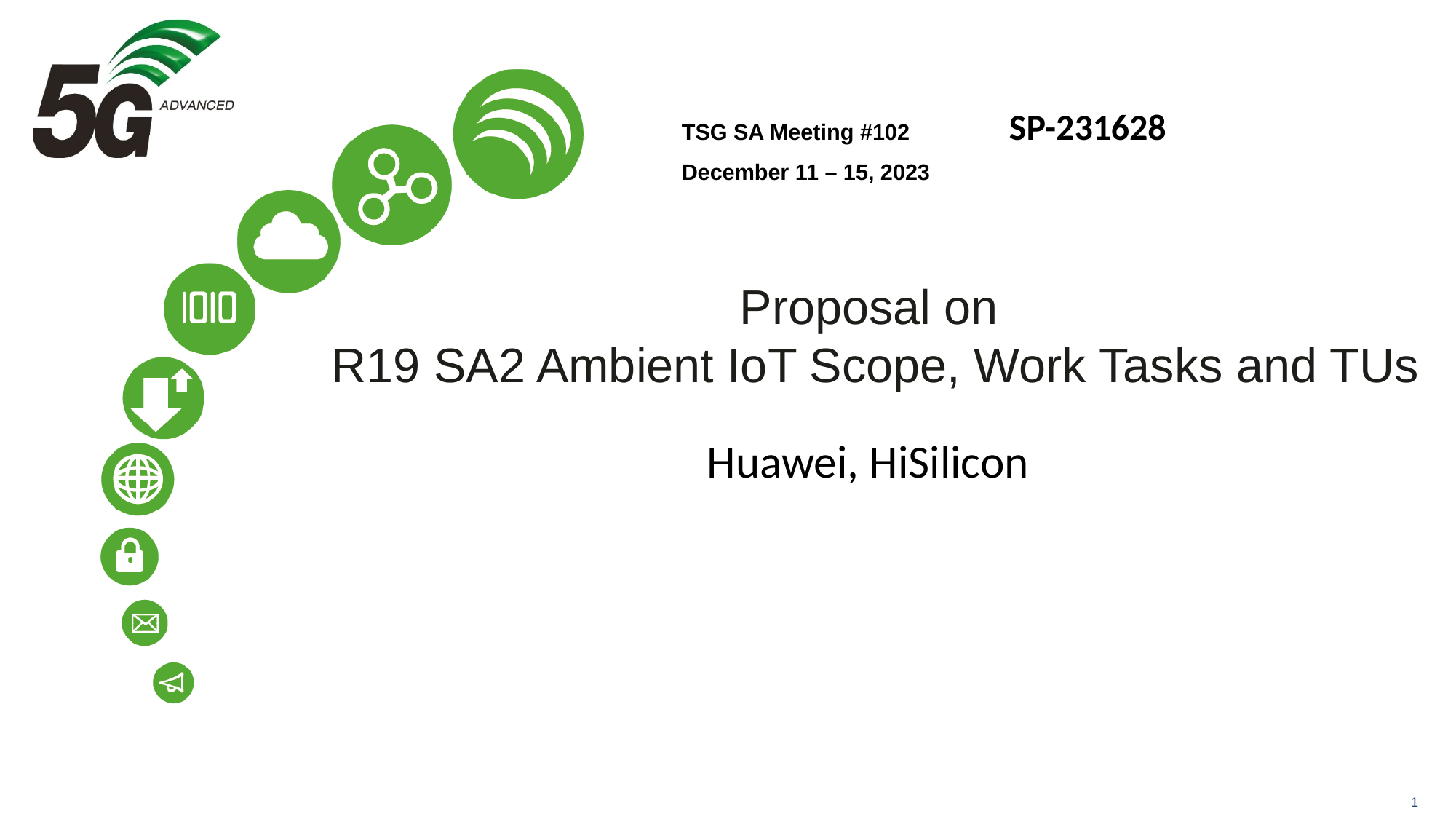

TSG SA Meeting #102	SP-231628
December 11 – 15, 2023
# Proposal on R19 SA2 Ambient IoT Scope, Work Tasks and TUs
Huawei, HiSilicon